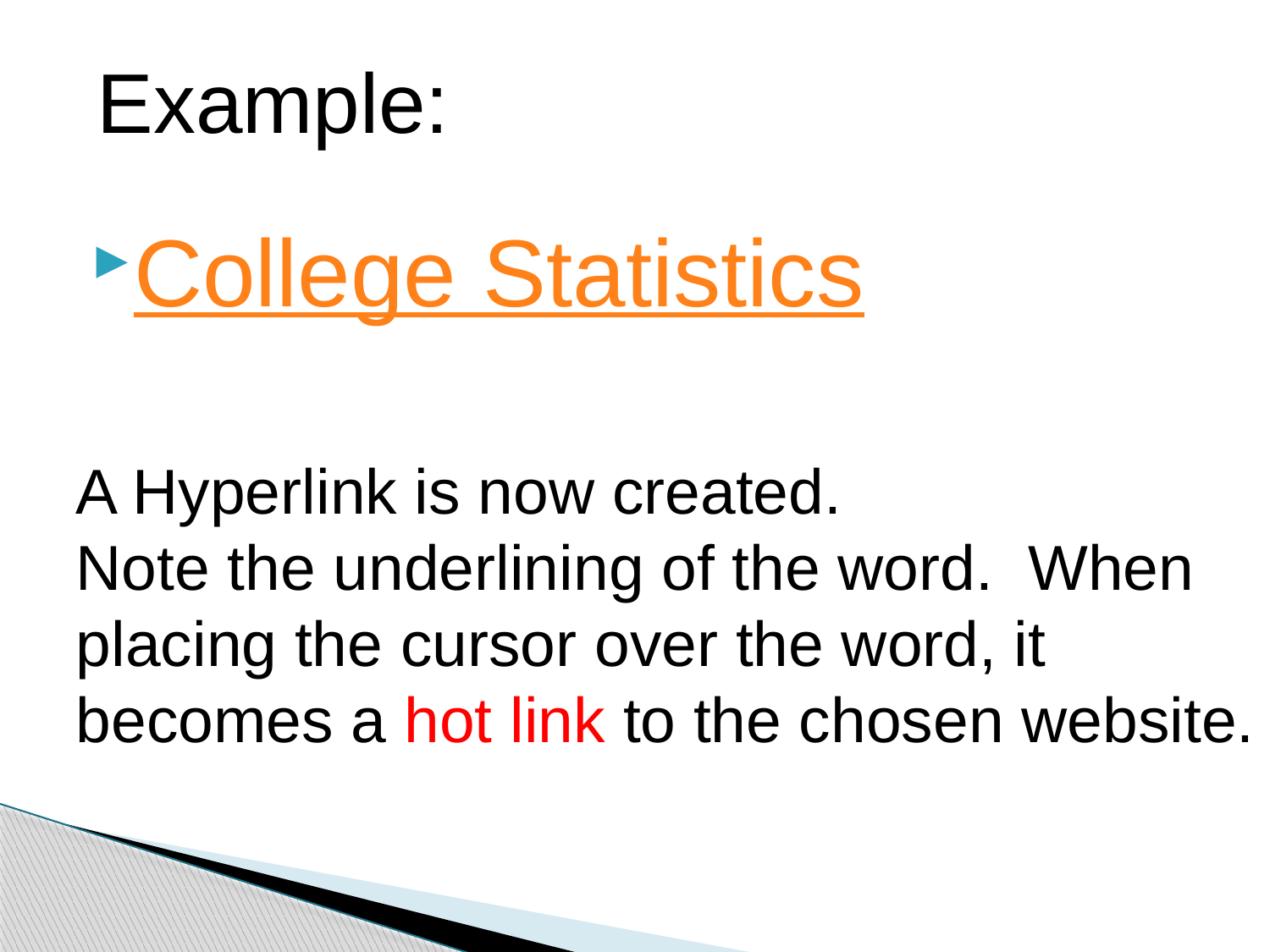

Example:
College Statistics
A Hyperlink is now created.
Note the underlining of the word.  When placing the cursor over the word, it becomes a hot link to the chosen website.